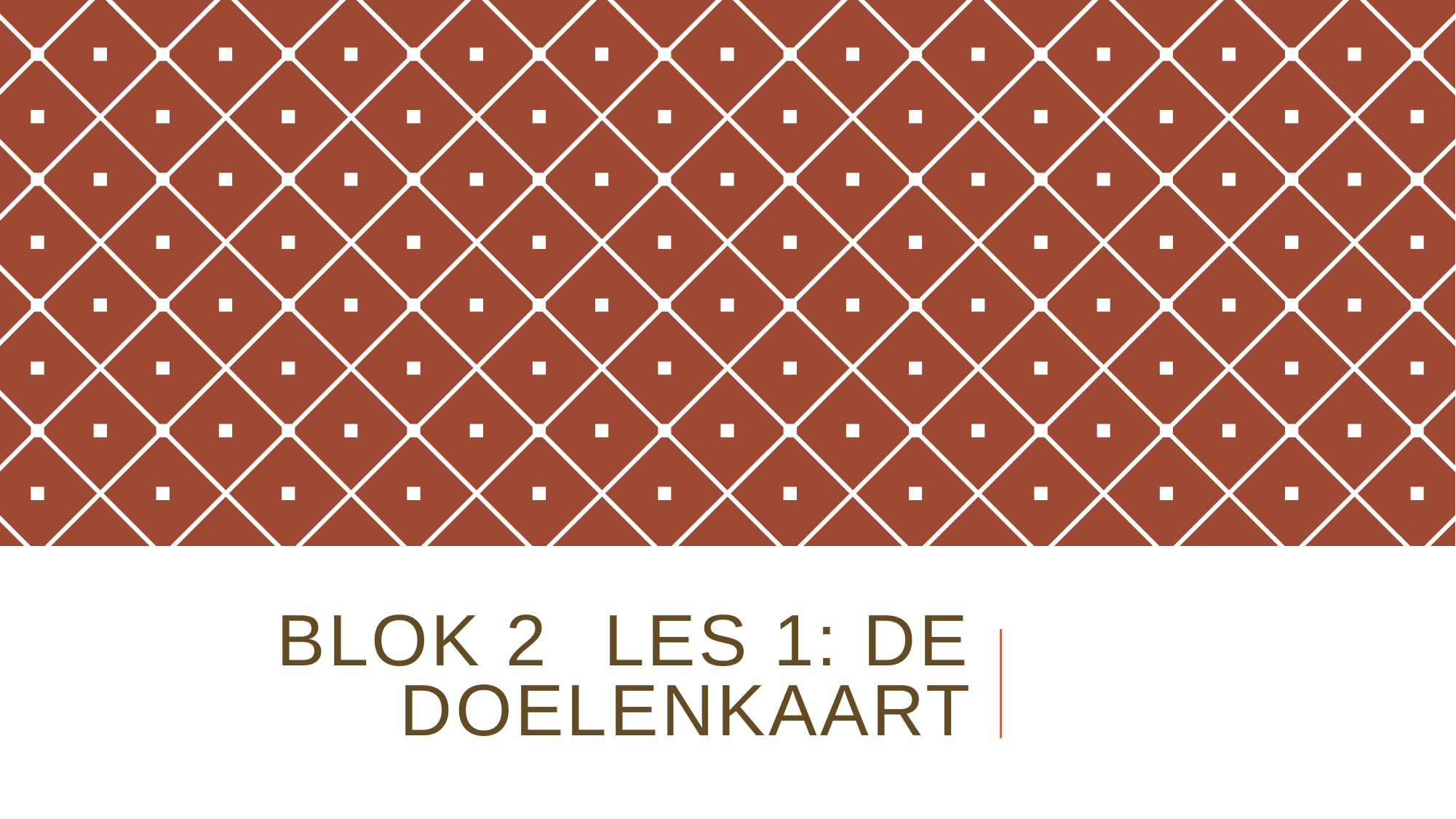

# blok 2	les 1: de doelenkaart